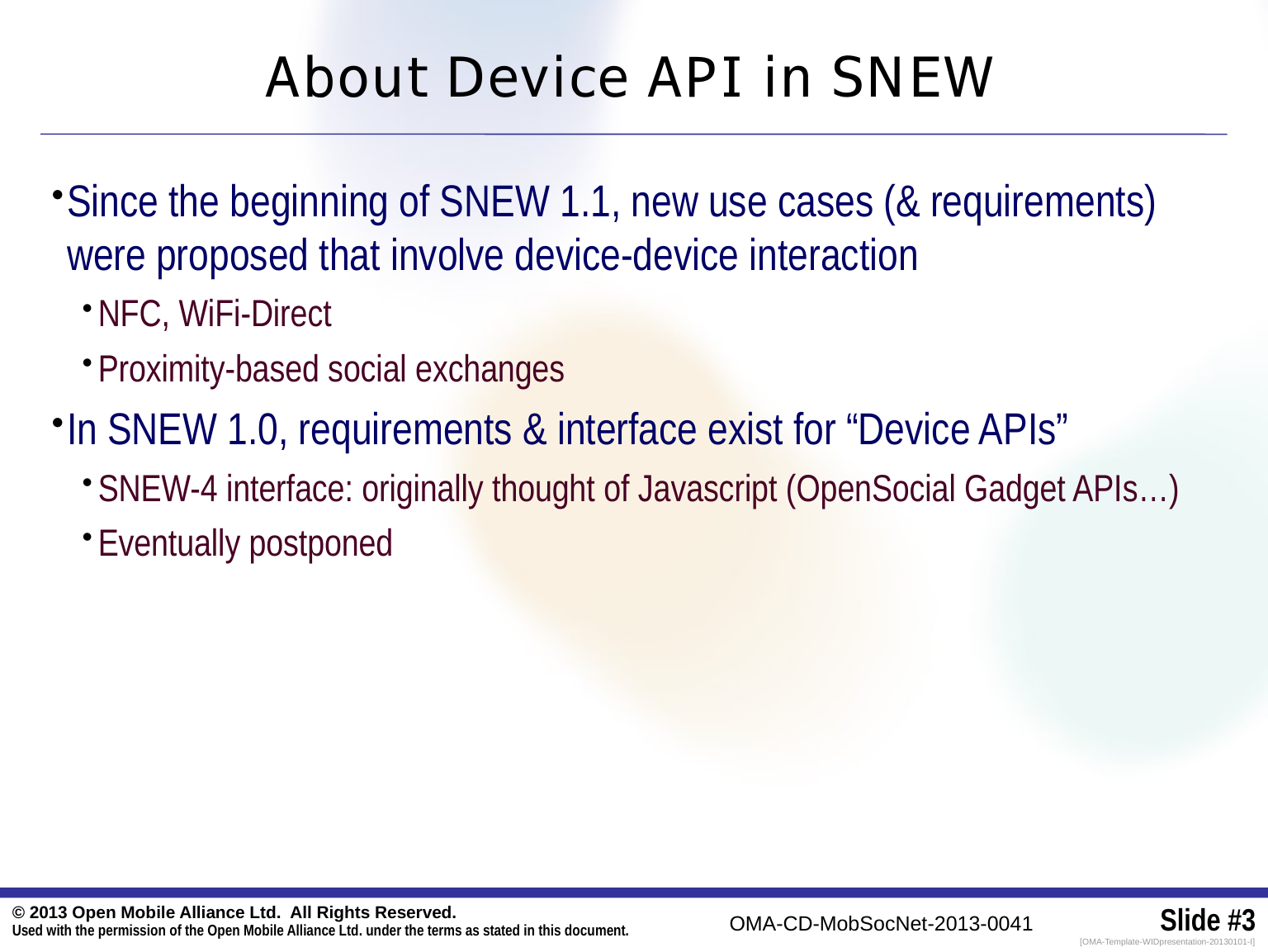

# About Device API in SNEW
Since the beginning of SNEW 1.1, new use cases (& requirements) were proposed that involve device-device interaction
NFC, WiFi-Direct
Proximity-based social exchanges
In SNEW 1.0, requirements & interface exist for “Device APIs”
SNEW-4 interface: originally thought of Javascript (OpenSocial Gadget APIs…)
Eventually postponed